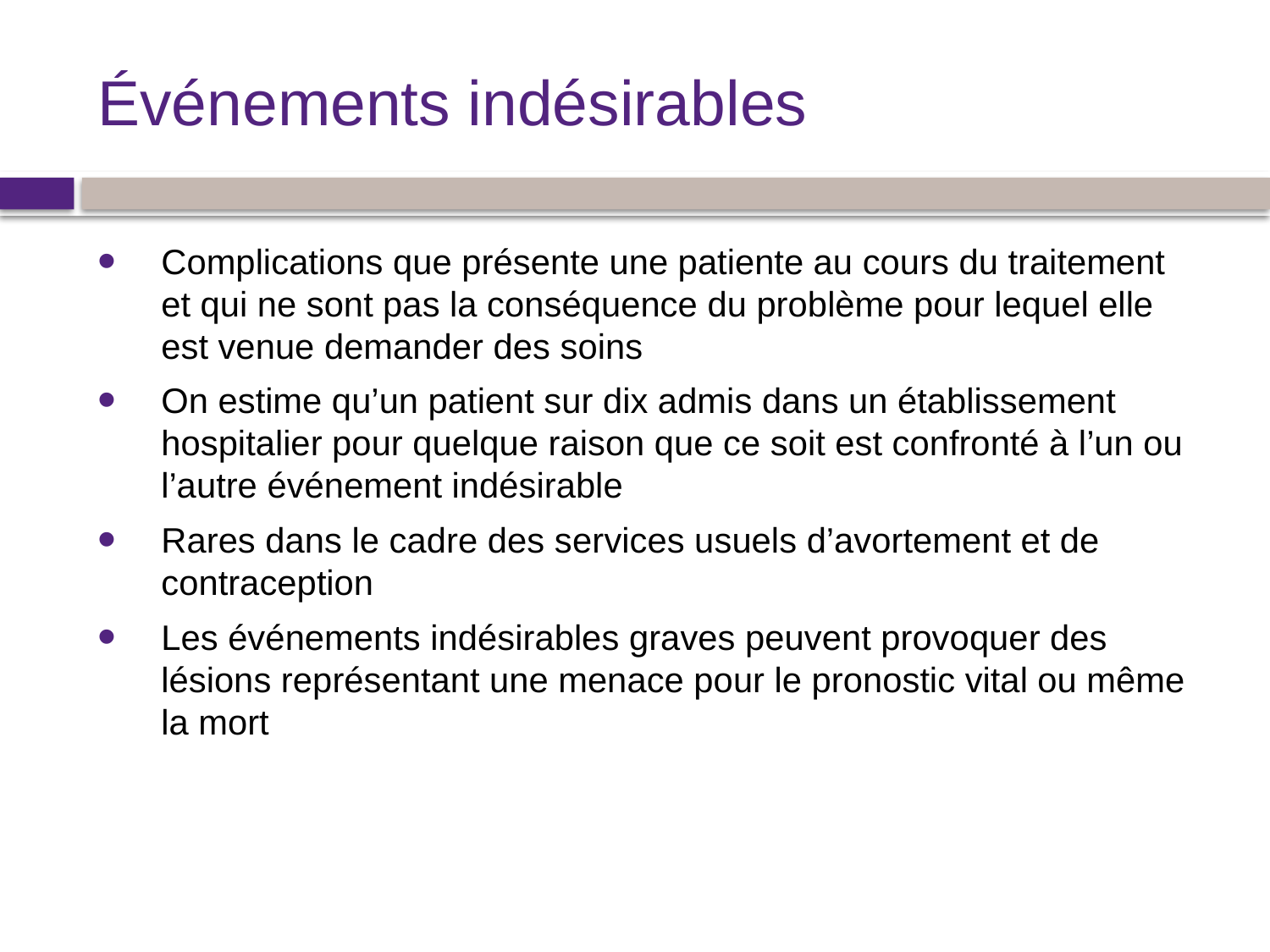

# Événements indésirables
Complications que présente une patiente au cours du traitement et qui ne sont pas la conséquence du problème pour lequel elle est venue demander des soins
On estime qu’un patient sur dix admis dans un établissement hospitalier pour quelque raison que ce soit est confronté à l’un ou l’autre événement indésirable
Rares dans le cadre des services usuels d’avortement et de contraception
Les événements indésirables graves peuvent provoquer des lésions représentant une menace pour le pronostic vital ou même la mort